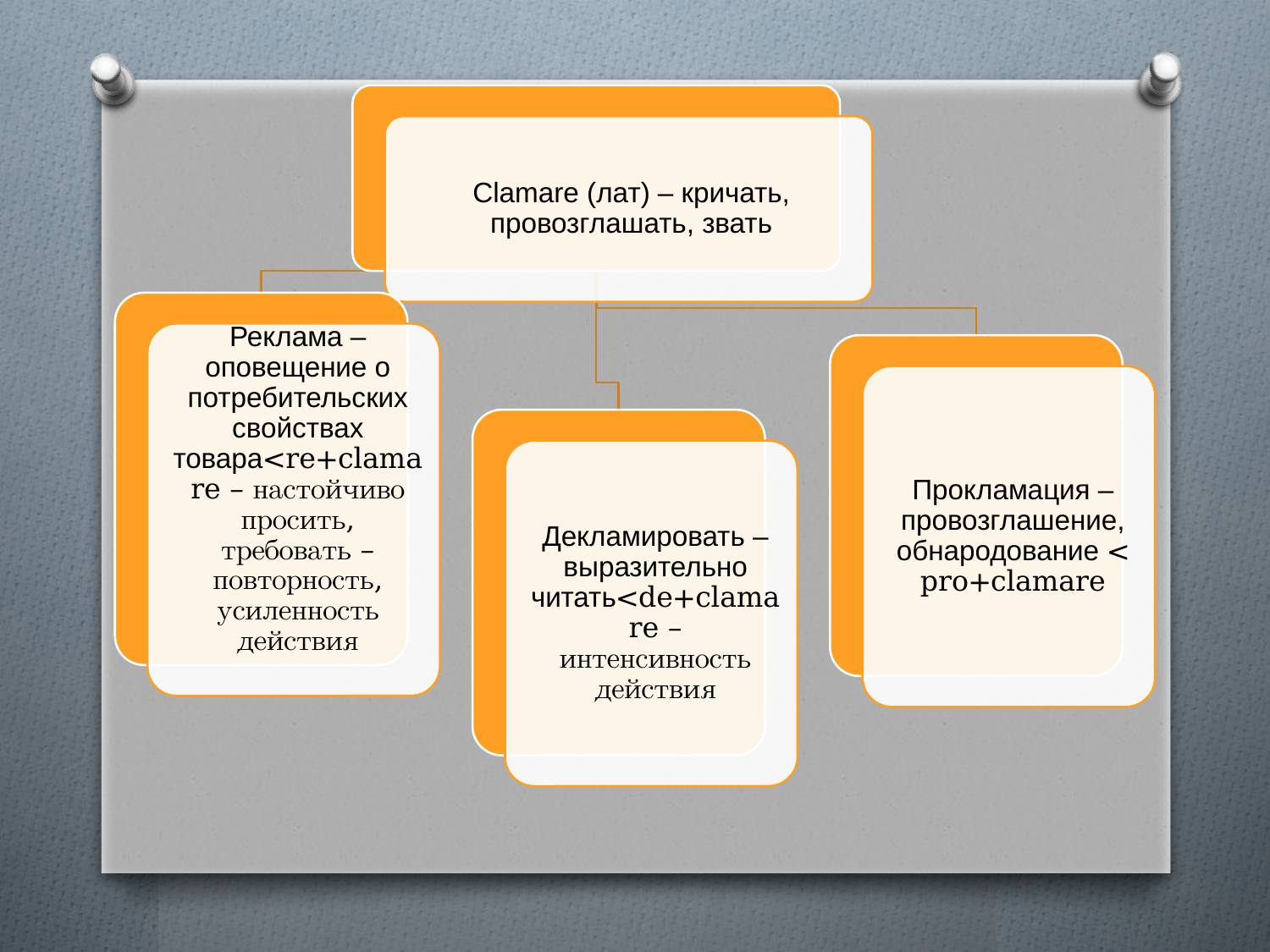

Clamare (лат) – кричать, провозглашать, звать
Реклама – оповещение о потребительских свойствах товара<re+clamare – настойчиво просить, требовать – повторность, усиленность действия

Декламировать – выразительно читать<de+clamare – интенсивность действия
Прокламация – провозглашение, обнародование < pro+clamare